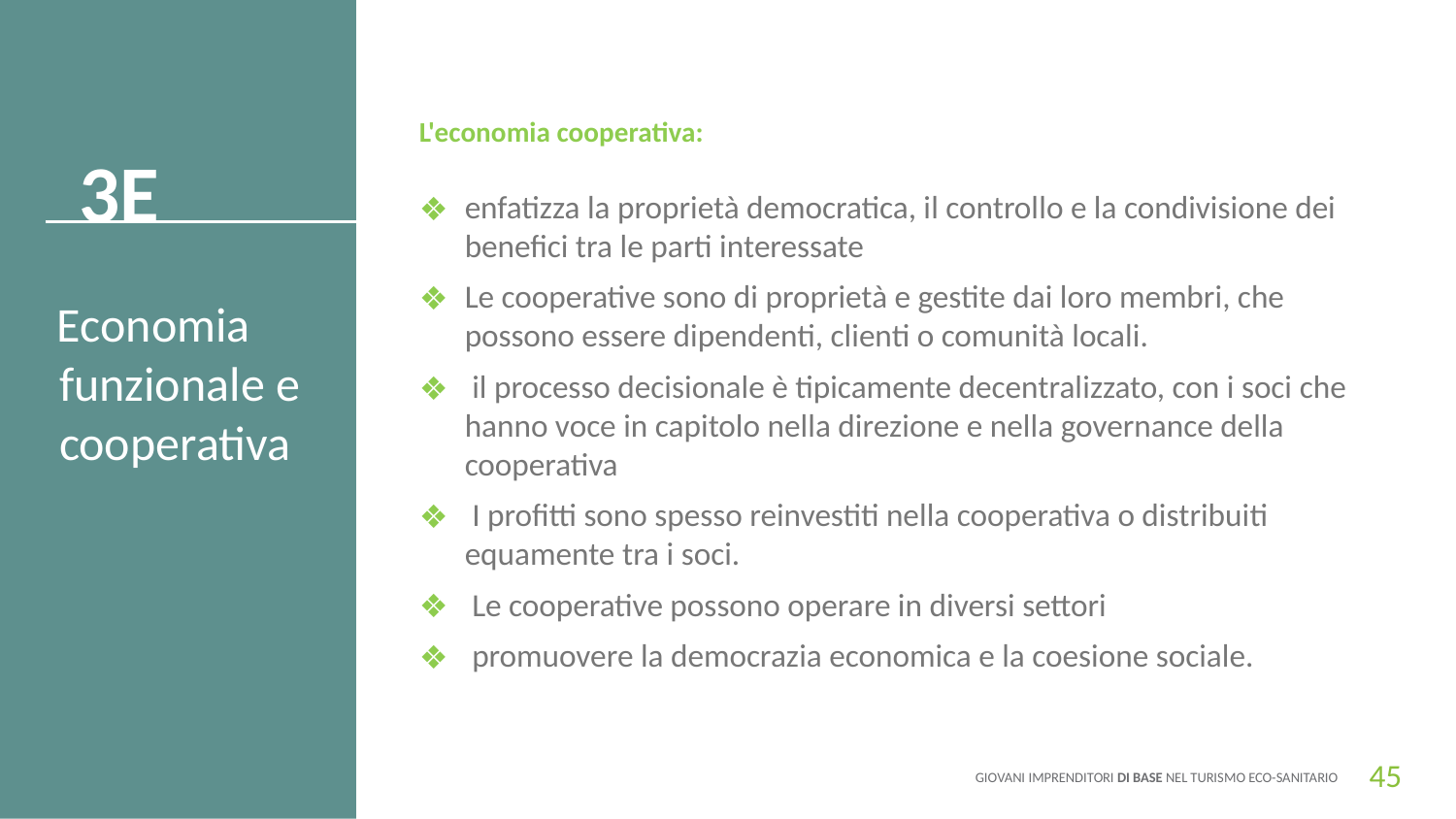

L'economia cooperativa:

enfatizza la proprietà democratica, il controllo e la condivisione dei benefici tra le parti interessate
Le cooperative sono di proprietà e gestite dai loro membri, che possono essere dipendenti, clienti o comunità locali.
 il processo decisionale è tipicamente decentralizzato, con i soci che hanno voce in capitolo nella direzione e nella governance della cooperativa
 I profitti sono spesso reinvestiti nella cooperativa o distribuiti equamente tra i soci.
 Le cooperative possono operare in diversi settori
 promuovere la democrazia economica e la coesione sociale.
3E

Economia funzionale e cooperativa

45